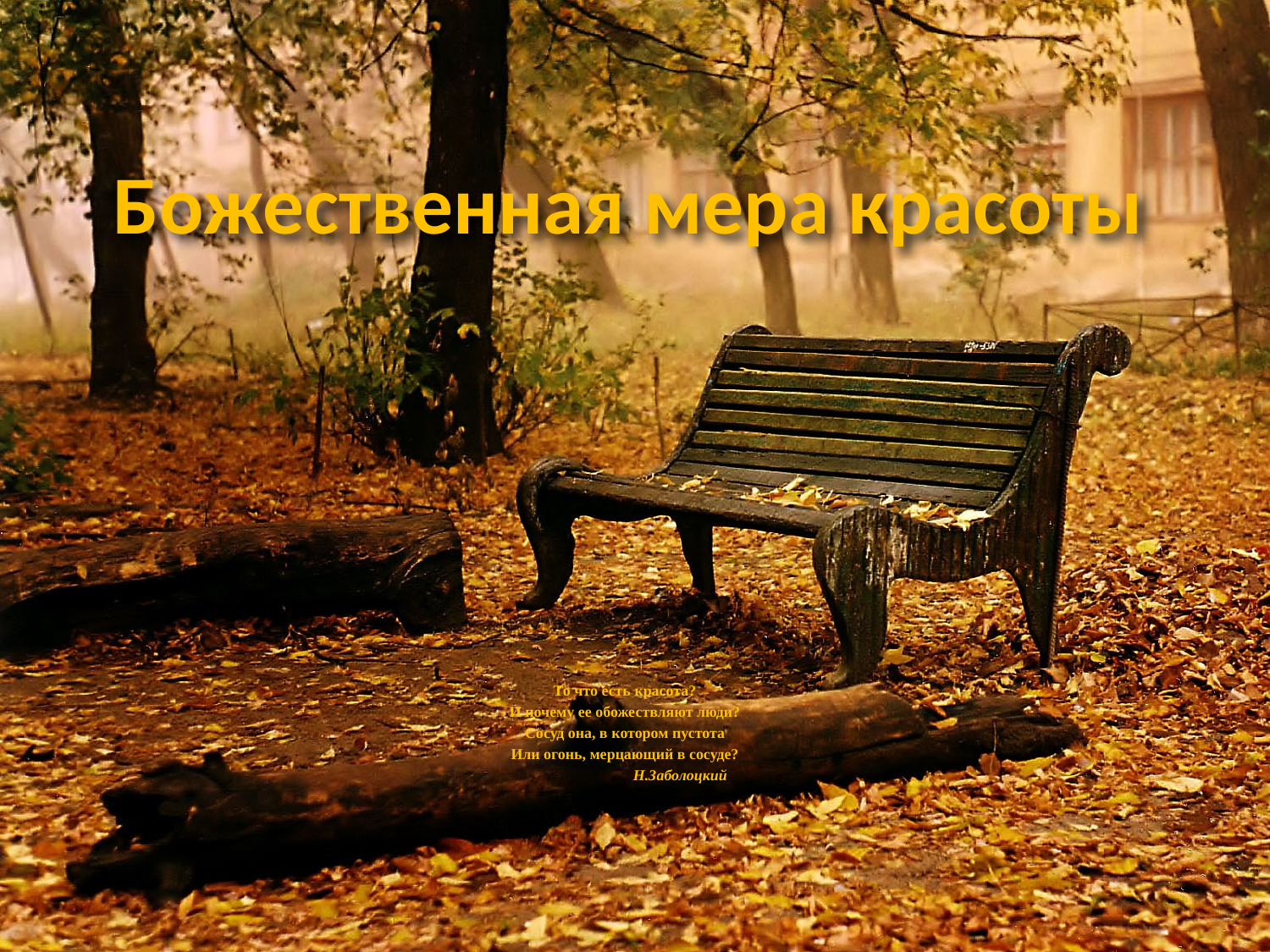

# Божественная мера красоты
То что есть красота?
И почему ее обожествляют люди?
Сосуд она, в котором пустота
Или огонь, мерцающий в сосуде?
                             Н.Заболоцкий